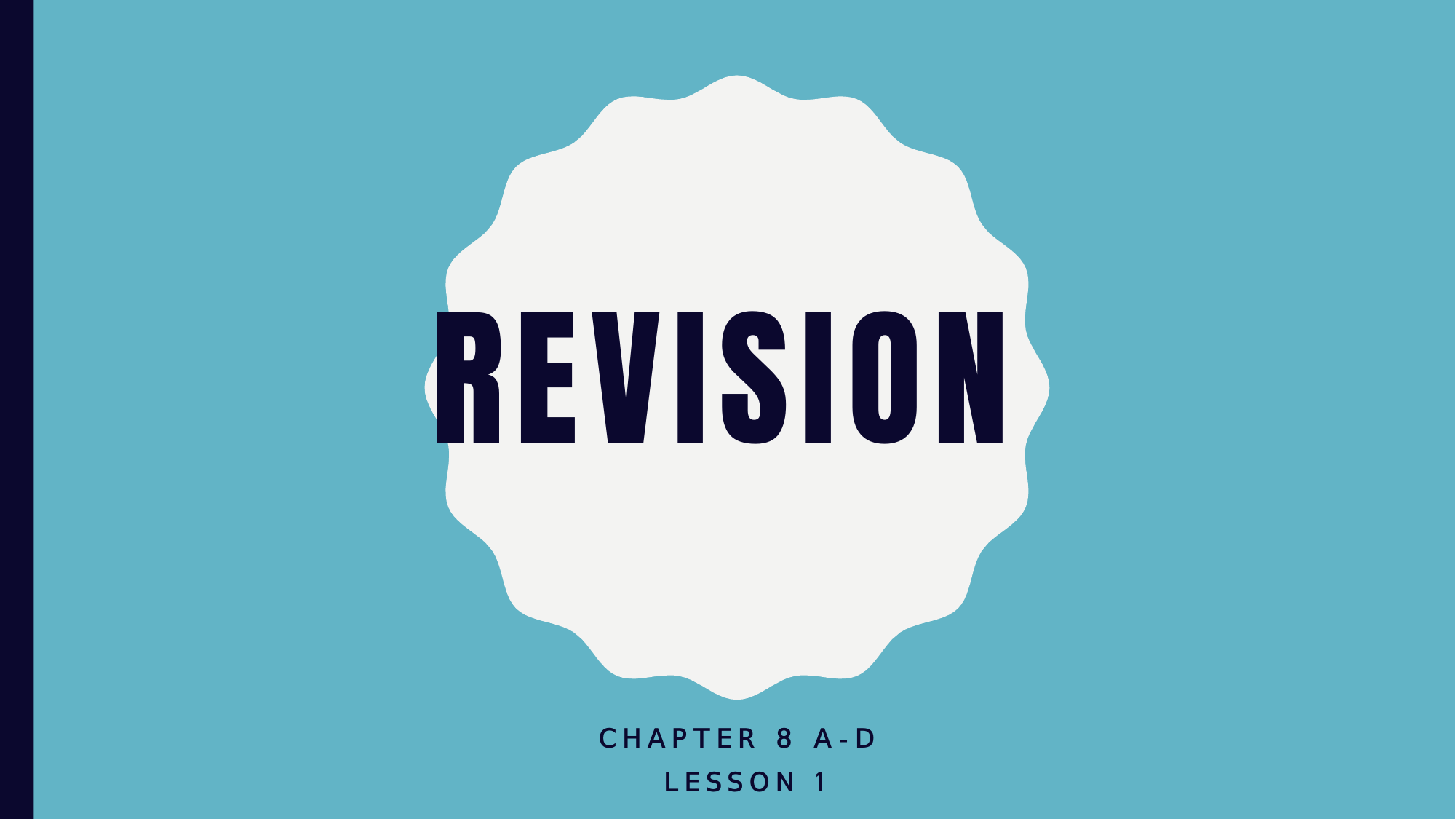

# Revision
Chapter 8 a-d
Lesson 1